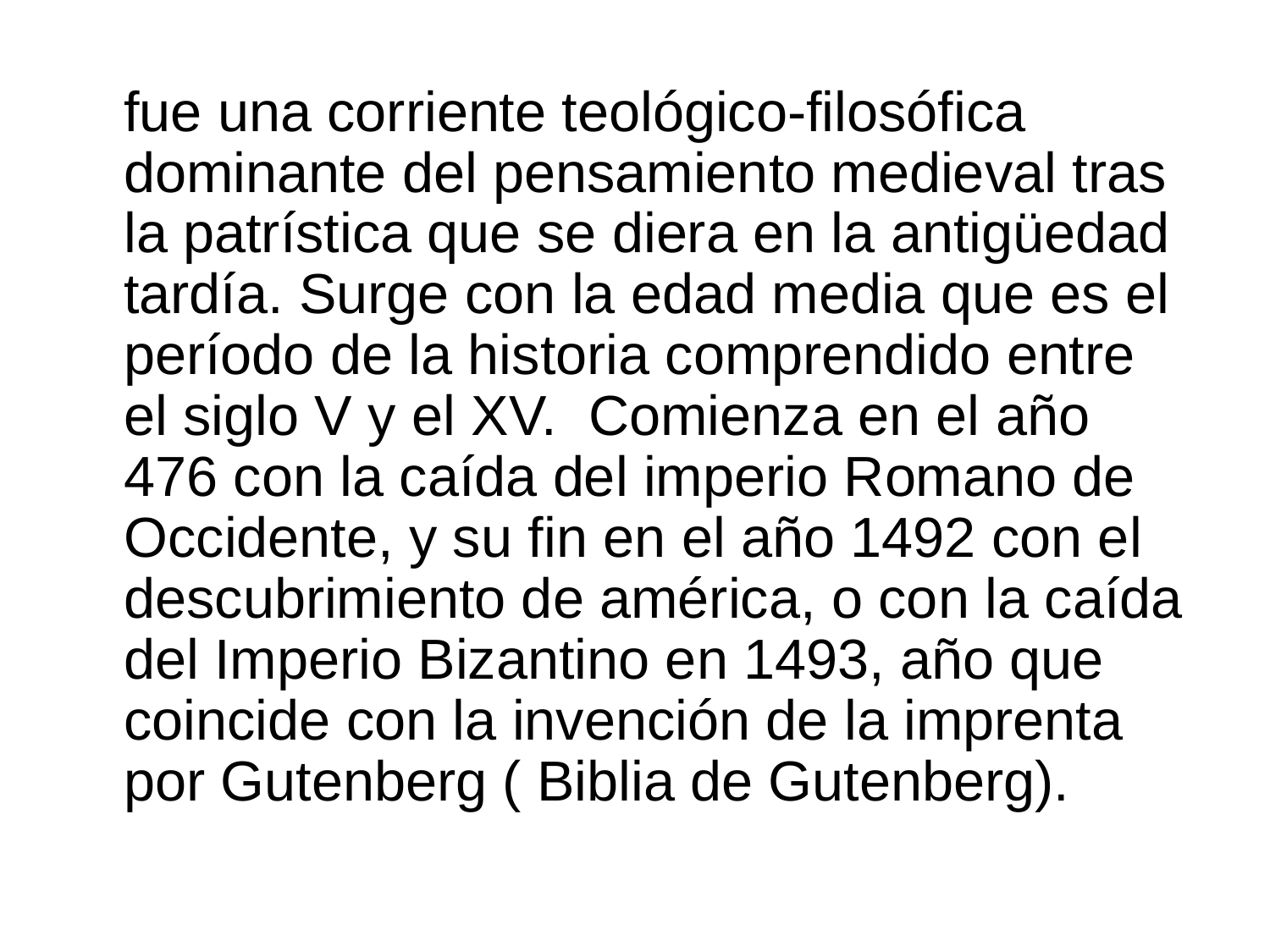

fue una corriente teológico-filosófica dominante del pensamiento medieval tras la patrística que se diera en la antigüedad tardía. Surge con la edad media que es el período de la historia comprendido entre el siglo V y el XV.  Comienza en el año 476 con la caída del imperio Romano de Occidente, y su fin en el año 1492 con el descubrimiento de américa, o con la caída del Imperio Bizantino en 1493, año que coincide con la invención de la imprenta por Gutenberg ( Biblia de Gutenberg).